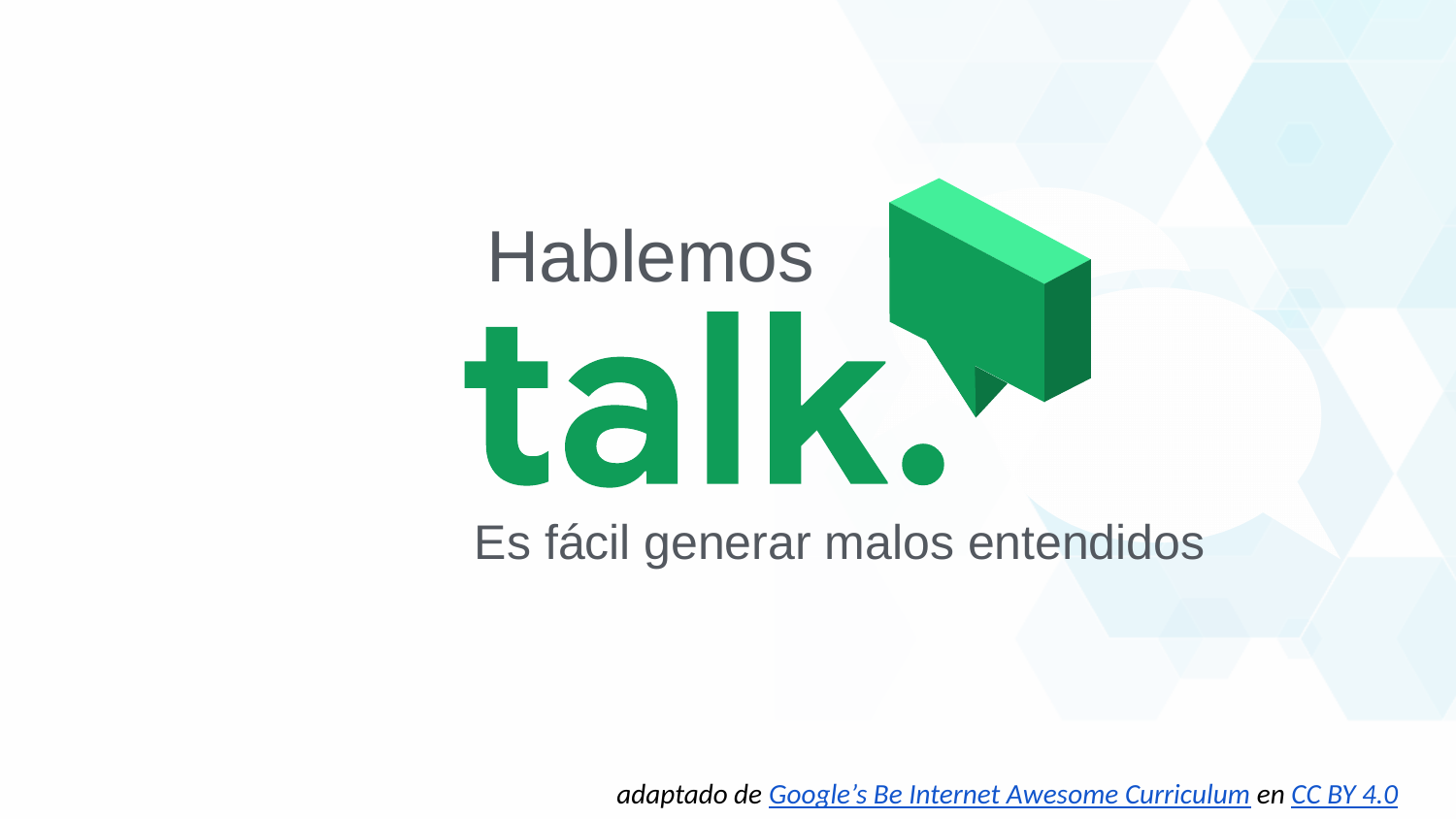

Hablemos

Es fácil generar malos entendidos
adaptado de Google’s Be Internet Awesome Curriculum en CC BY 4.0